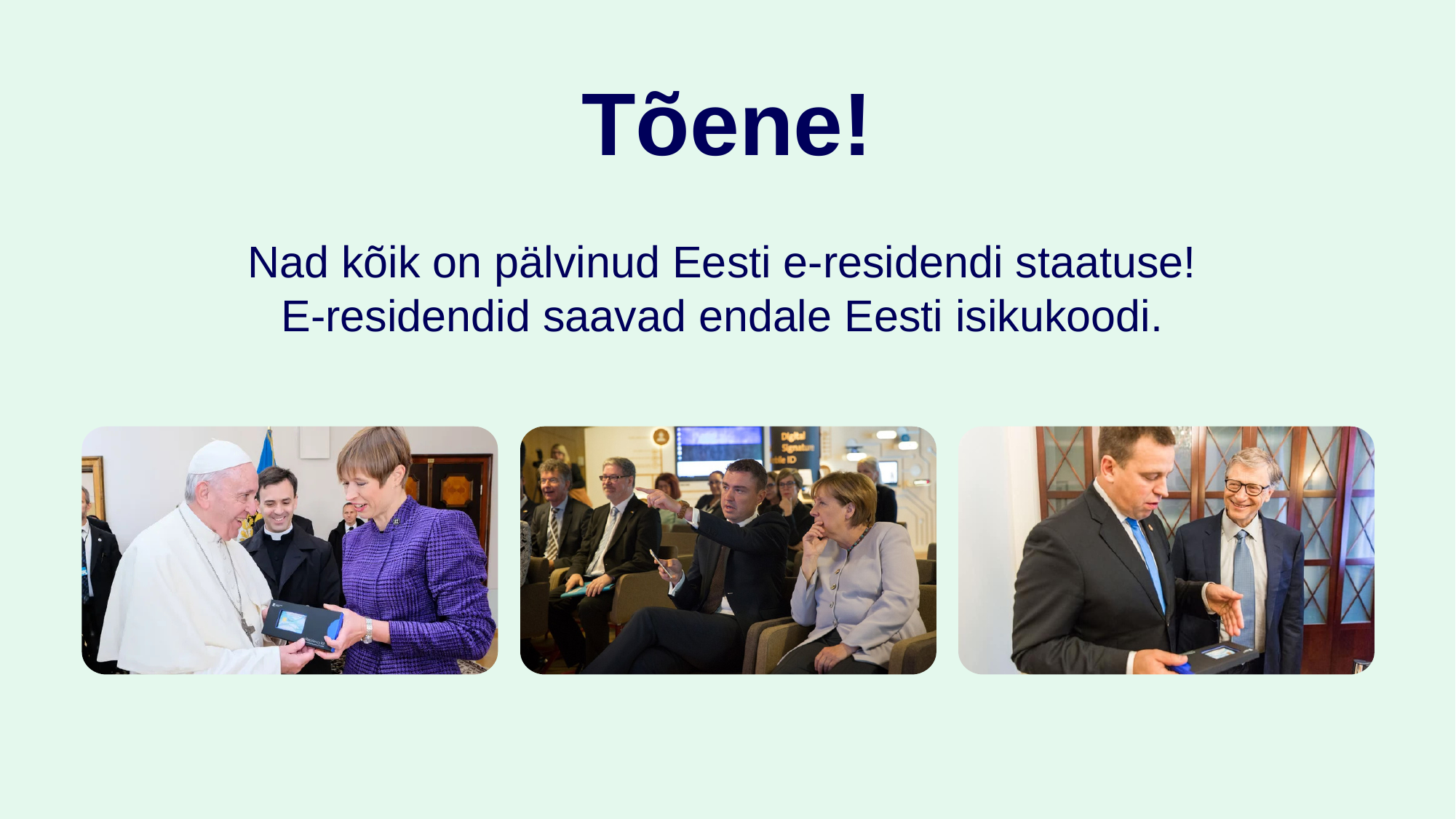

Tõene!
Nad kõik on pälvinud Eesti e-residendi staatuse!
E-residendid saavad endale Eesti isikukoodi.